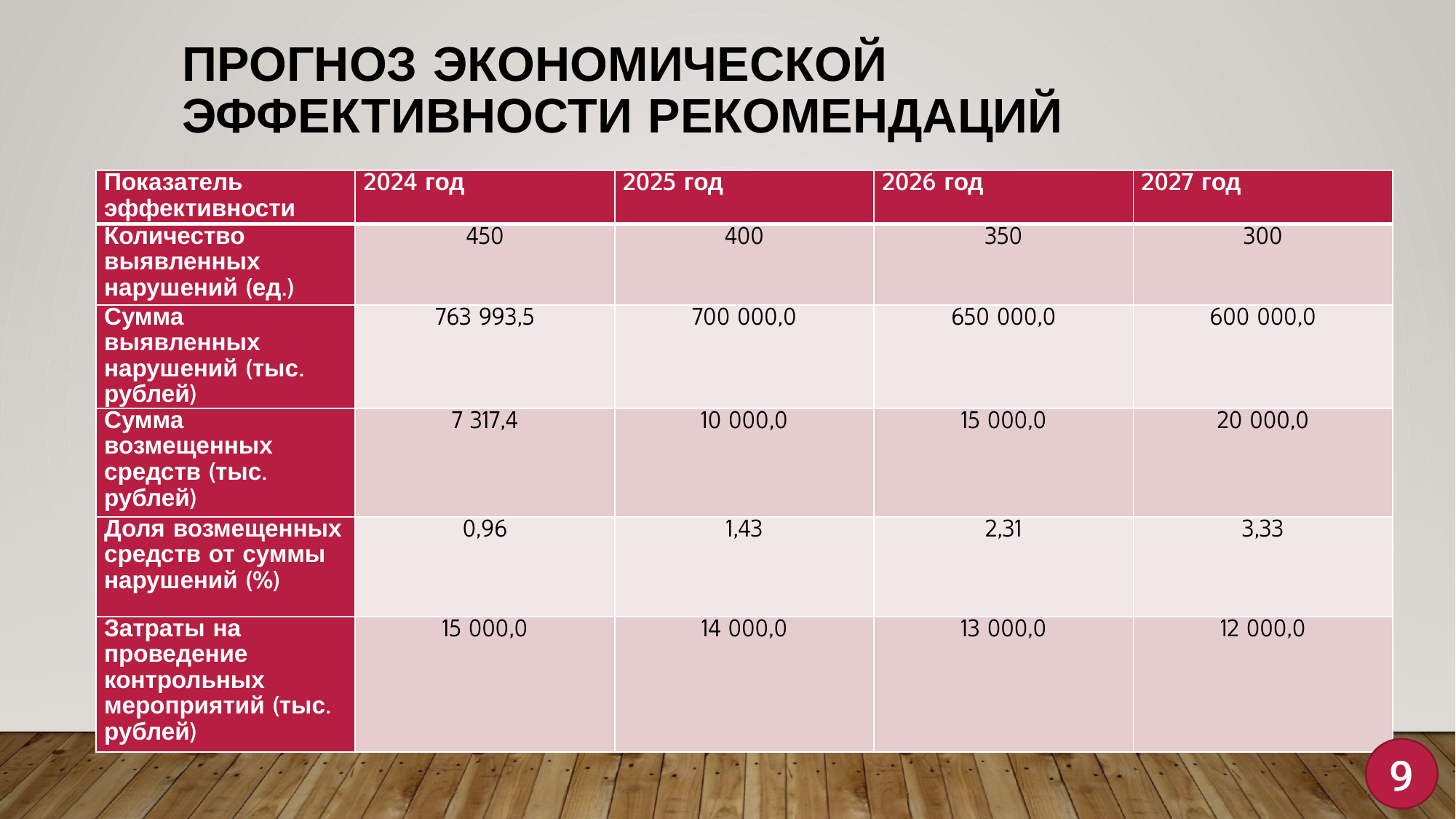

# Прогноз экономической эффективности рекомендаций
| Показатель эффективности | 2024 год | 2025 год | 2026 год | 2027 год |
| --- | --- | --- | --- | --- |
| Количество выявленных нарушений (ед.) | 450 | 400 | 350 | 300 |
| Сумма выявленных нарушений (тыс. рублей) | 763 993,5 | 700 000,0 | 650 000,0 | 600 000,0 |
| Сумма возмещенных средств (тыс. рублей) | 7 317,4 | 10 000,0 | 15 000,0 | 20 000,0 |
| Доля возмещенных средств от суммы нарушений (%) | 0,96 | 1,43 | 2,31 | 3,33 |
| Затраты на проведение контрольных мероприятий (тыс. рублей) | 15 000,0 | 14 000,0 | 13 000,0 | 12 000,0 |
9